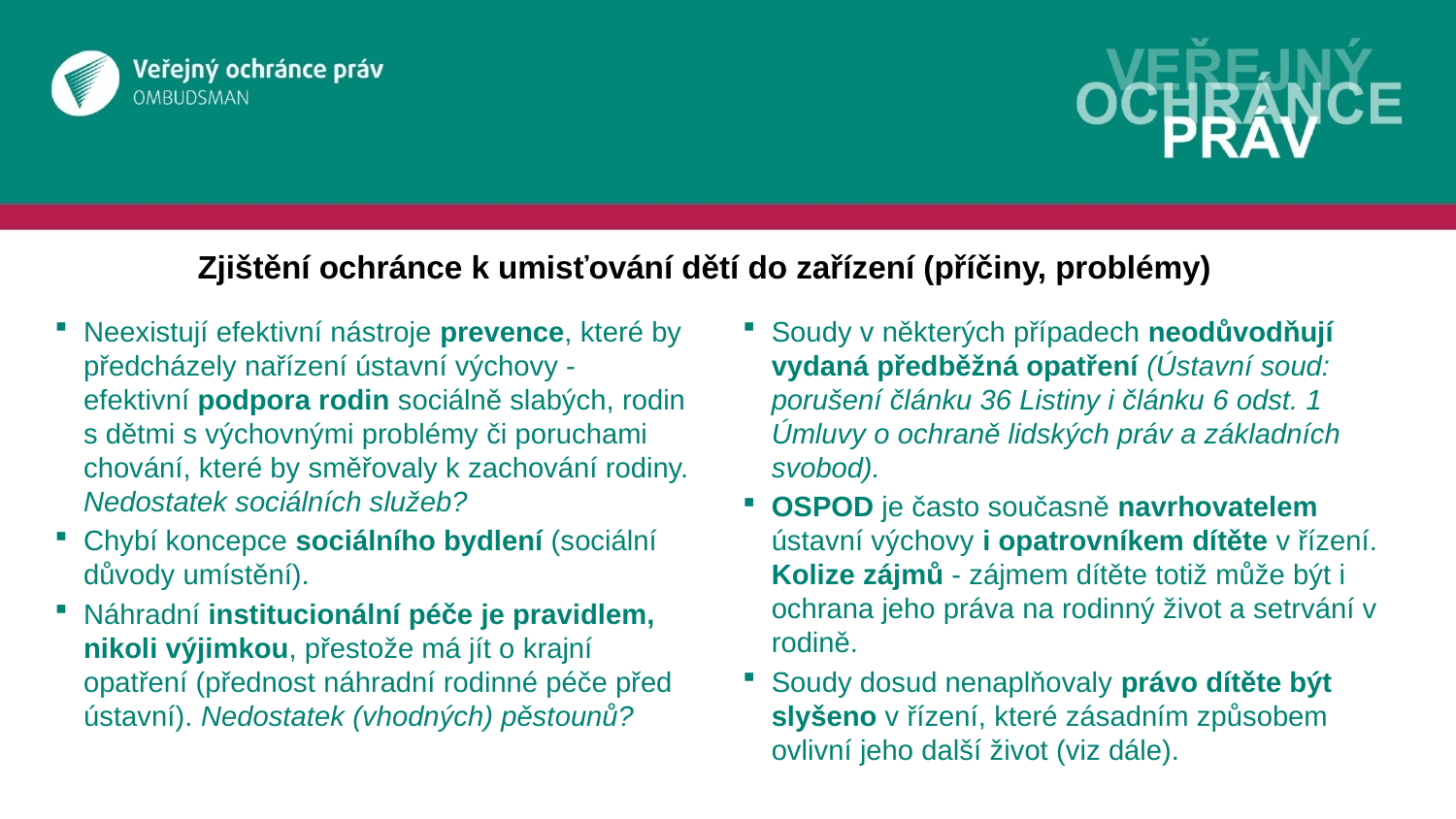

# Zjištění ochránce k umisťování dětí do zařízení (příčiny, problémy)
Neexistují efektivní nástroje prevence, které by předcházely nařízení ústavní výchovy - efektivní podpora rodin sociálně slabých, rodin s dětmi s výchovnými problémy či poruchami chování, které by směřovaly k zachování rodiny. Nedostatek sociálních služeb?
Chybí koncepce sociálního bydlení (sociální důvody umístění).
Náhradní institucionální péče je pravidlem, nikoli výjimkou, přestože má jít o krajní opatření (přednost náhradní rodinné péče před ústavní). Nedostatek (vhodných) pěstounů?
Soudy v některých případech neodůvodňují vydaná předběžná opatření (Ústavní soud: porušení článku 36 Listiny i článku 6 odst. 1 Úmluvy o ochraně lidských práv a základních svobod).
OSPOD je často současně navrhovatelem ústavní výchovy i opatrovníkem dítěte v řízení. Kolize zájmů - zájmem dítěte totiž může být i ochrana jeho práva na rodinný život a setrvání v rodině.
Soudy dosud nenaplňovaly právo dítěte být slyšeno v řízení, které zásadním způsobem ovlivní jeho další život (viz dále).